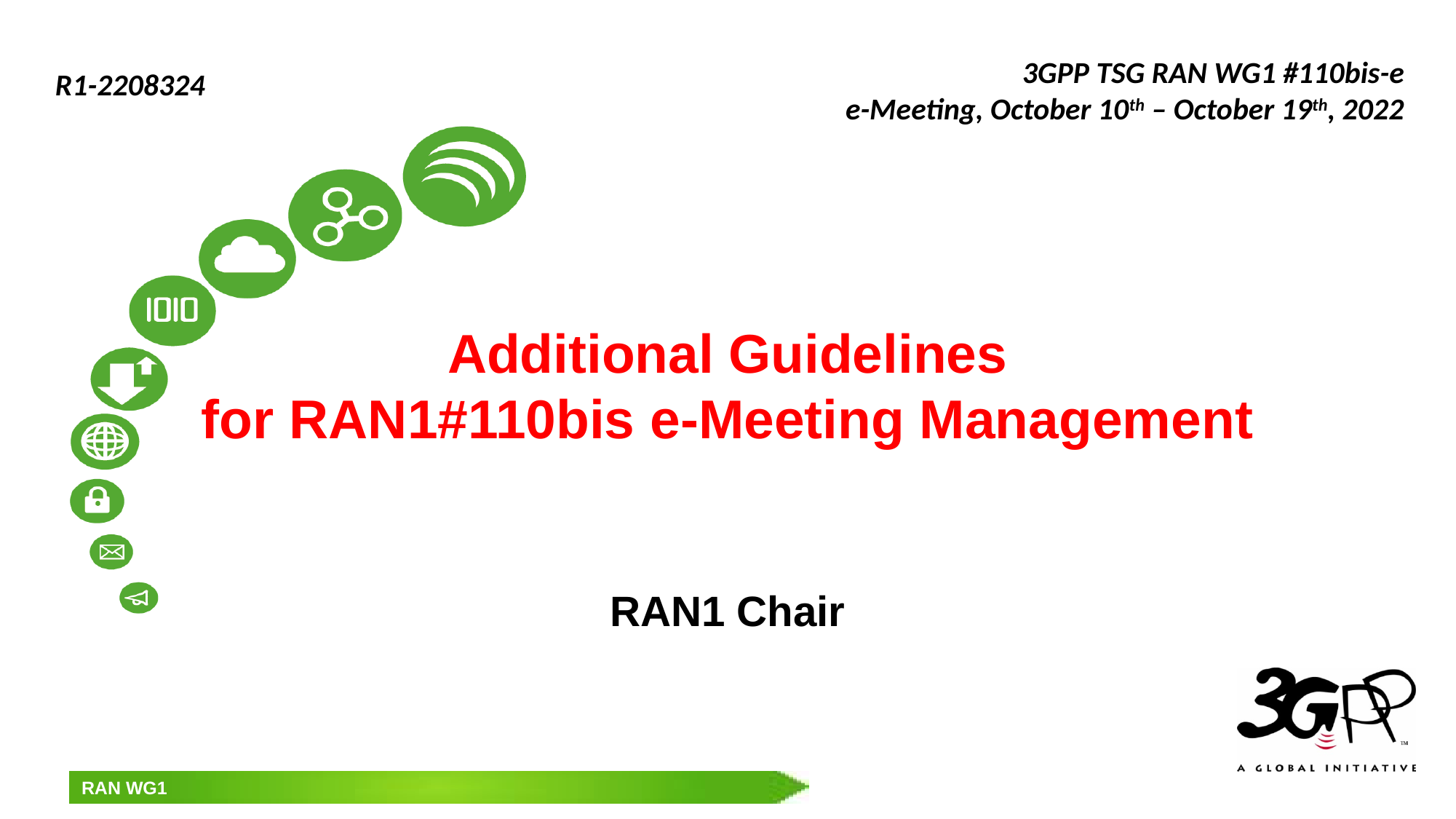

3GPP TSG RAN WG1 #110bis-e
e-Meeting, October 10th – October 19th, 2022
R1-2208324
# Additional Guidelines for RAN1#110bis e-Meeting Management
RAN1 Chair